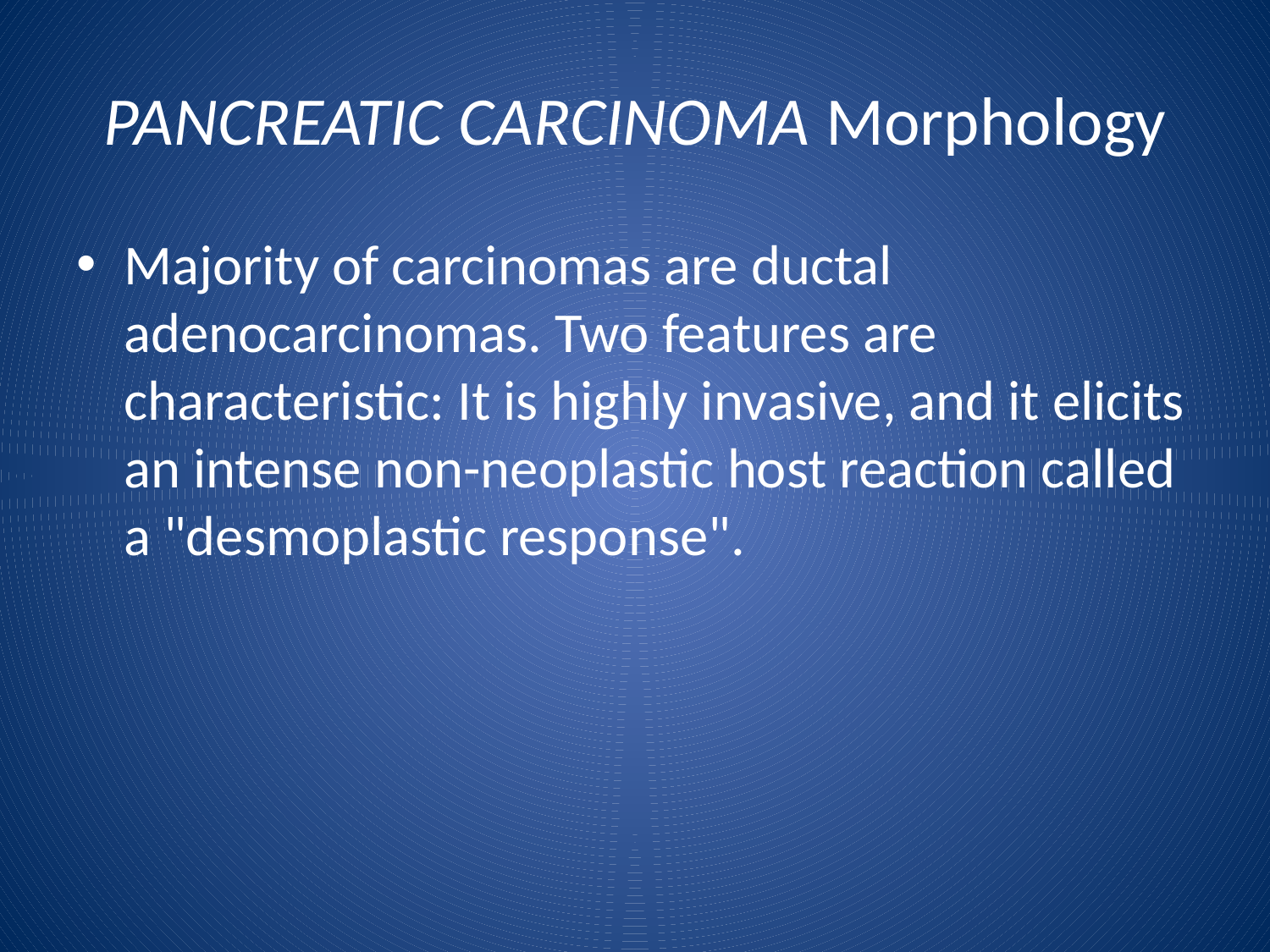

# PANCREATIC CARCINOMA Morphology
Majority of carcinomas are ductal adenocarcinomas. Two features are characteristic: It is highly invasive, and it elicits an intense non-neoplastic host reaction called a "desmoplastic response".